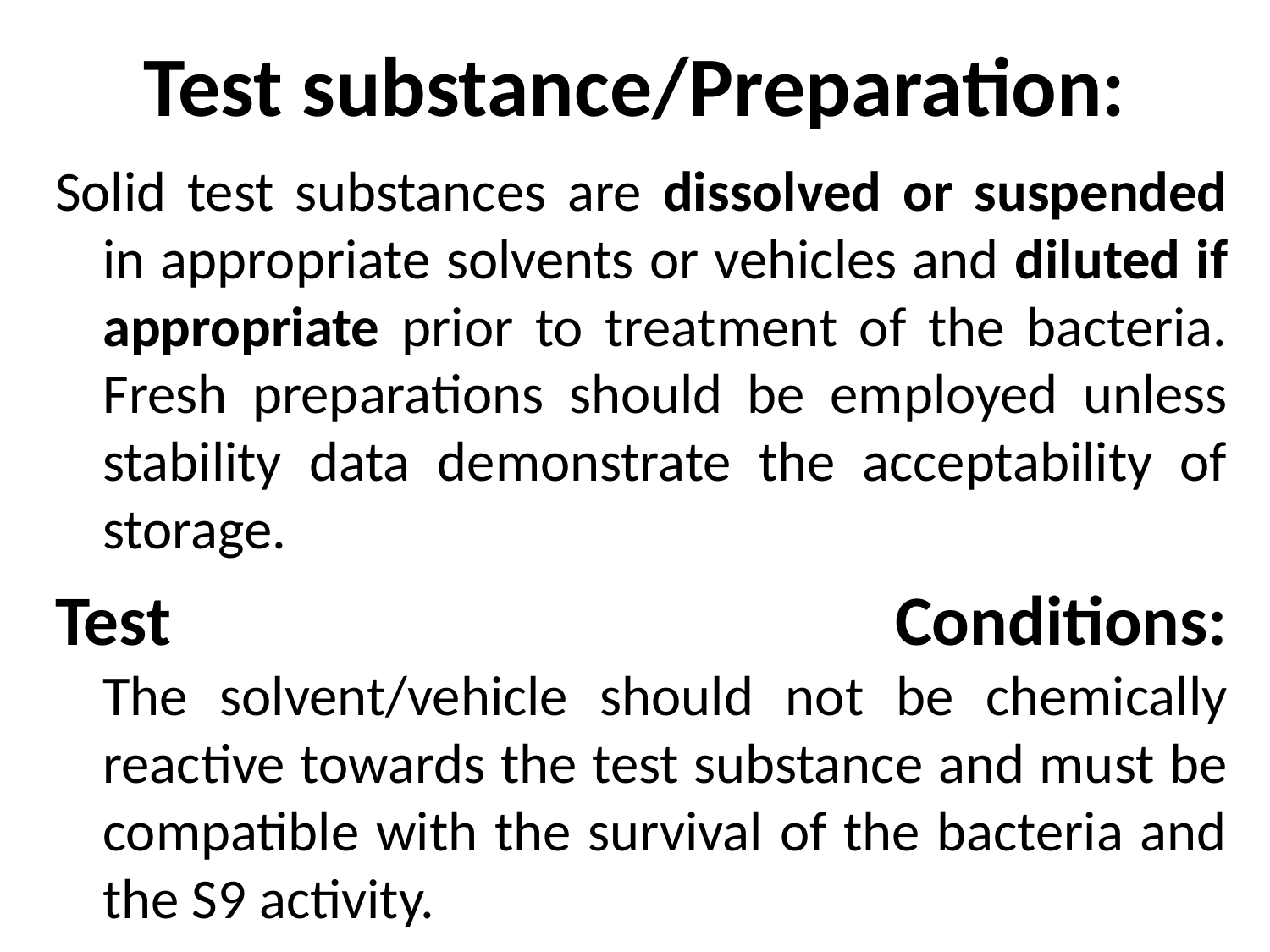

# Test substance/Preparation:
Solid test substances are dissolved or suspended in appropriate solvents or vehicles and diluted if appropriate prior to treatment of the bacteria. Fresh preparations should be employed unless stability data demonstrate the acceptability of storage.
Test Conditions:
The solvent/vehicle should not be chemically reactive towards the test substance and must be compatible with the survival of the bacteria and the S9 activity.